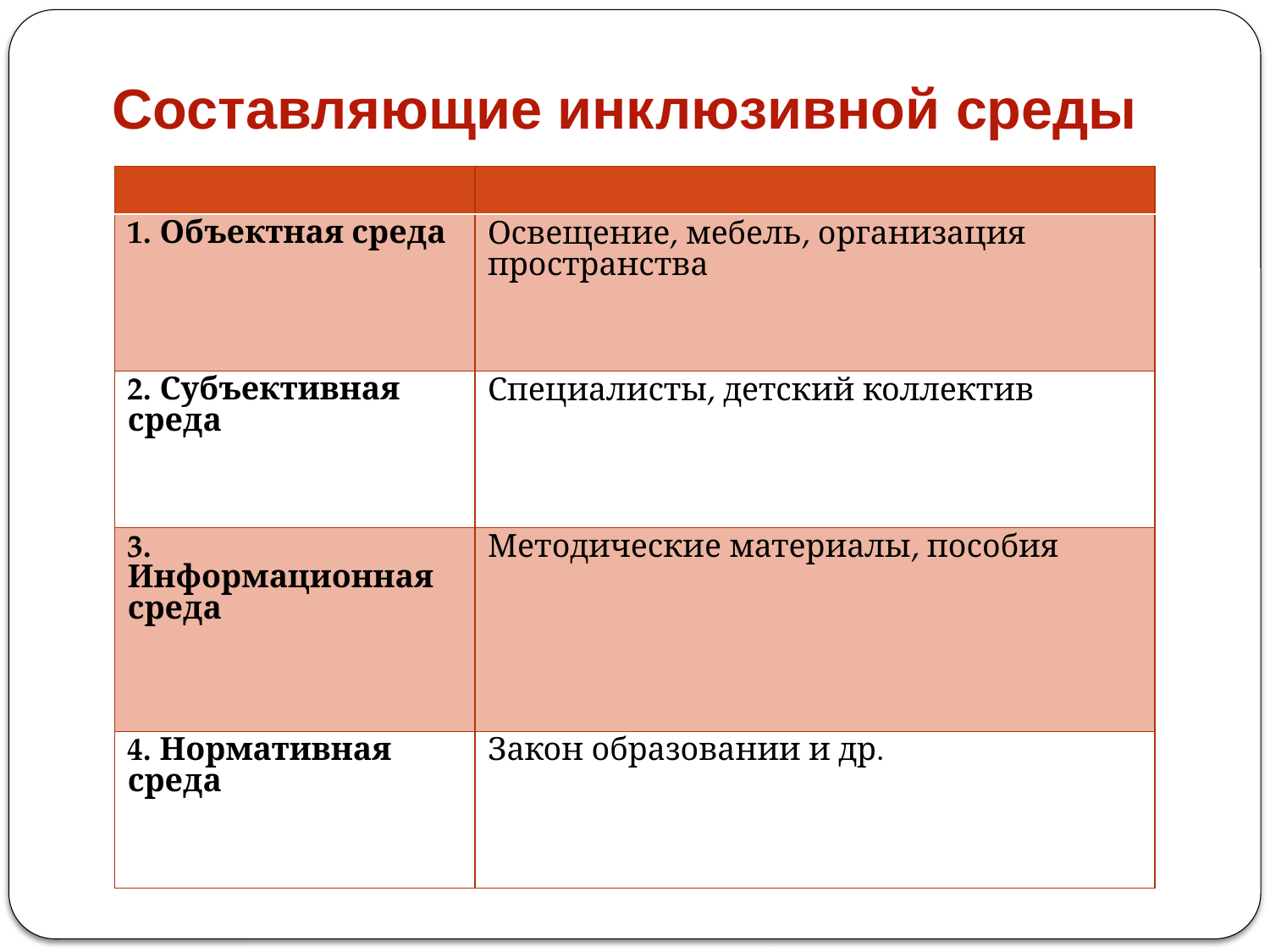

Составляющие инклюзивной среды
|  |  |
| --- | --- |
| 1. Объектная среда | Освещение, мебель, организация пространства |
| 2. Субъективная среда | Специалисты, детский коллектив |
| 3. Информационная среда | Методические материалы, пособия |
| 4. Нормативная среда | Закон образовании и др. |